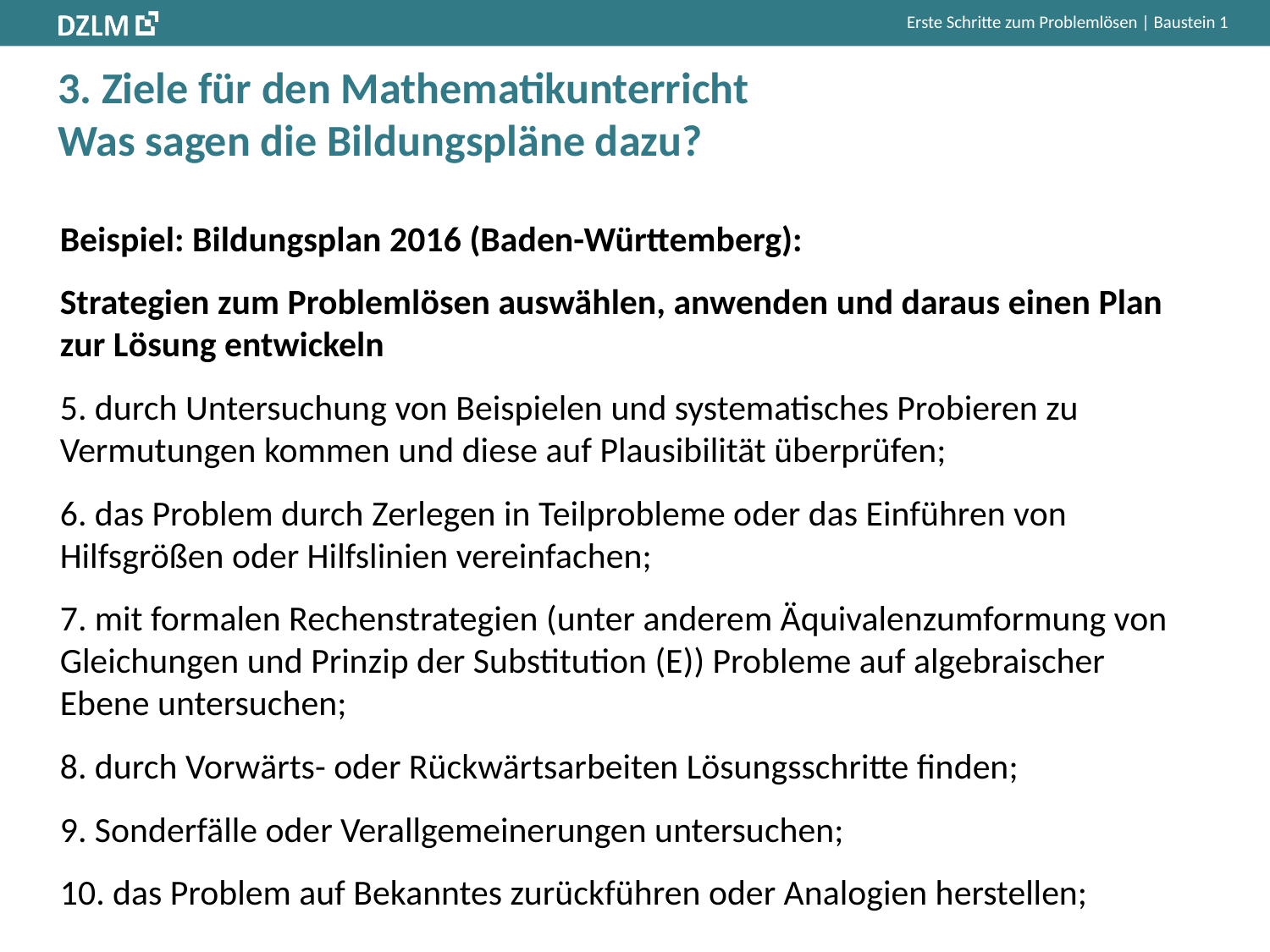

# 3. Ziele für den Mathematikunterricht Was sagen die Bildungspläne dazu?
Beispiel: Bildungsplan 2016 (Baden-Württemberg):
Strategien zum Problemlösen auswählen, anwenden und daraus einen Plan zur Lösung entwickeln
5. durch Untersuchung von Beispielen und systematisches Probieren zu Vermutungen kommen und diese auf Plausibilität überprüfen;
6. das Problem durch Zerlegen in Teilprobleme oder das Einführen von Hilfsgrößen oder Hilfslinien vereinfachen;
7. mit formalen Rechenstrategien (unter anderem Äquivalenzumformung von Gleichungen und Prinzip der Substitution (E)) Probleme auf algebraischer Ebene untersuchen;
8. durch Vorwärts- oder Rückwärtsarbeiten Lösungsschritte finden;
9. Sonderfälle oder Verallgemeinerungen untersuchen;
10. das Problem auf Bekanntes zurückführen oder Analogien herstellen;